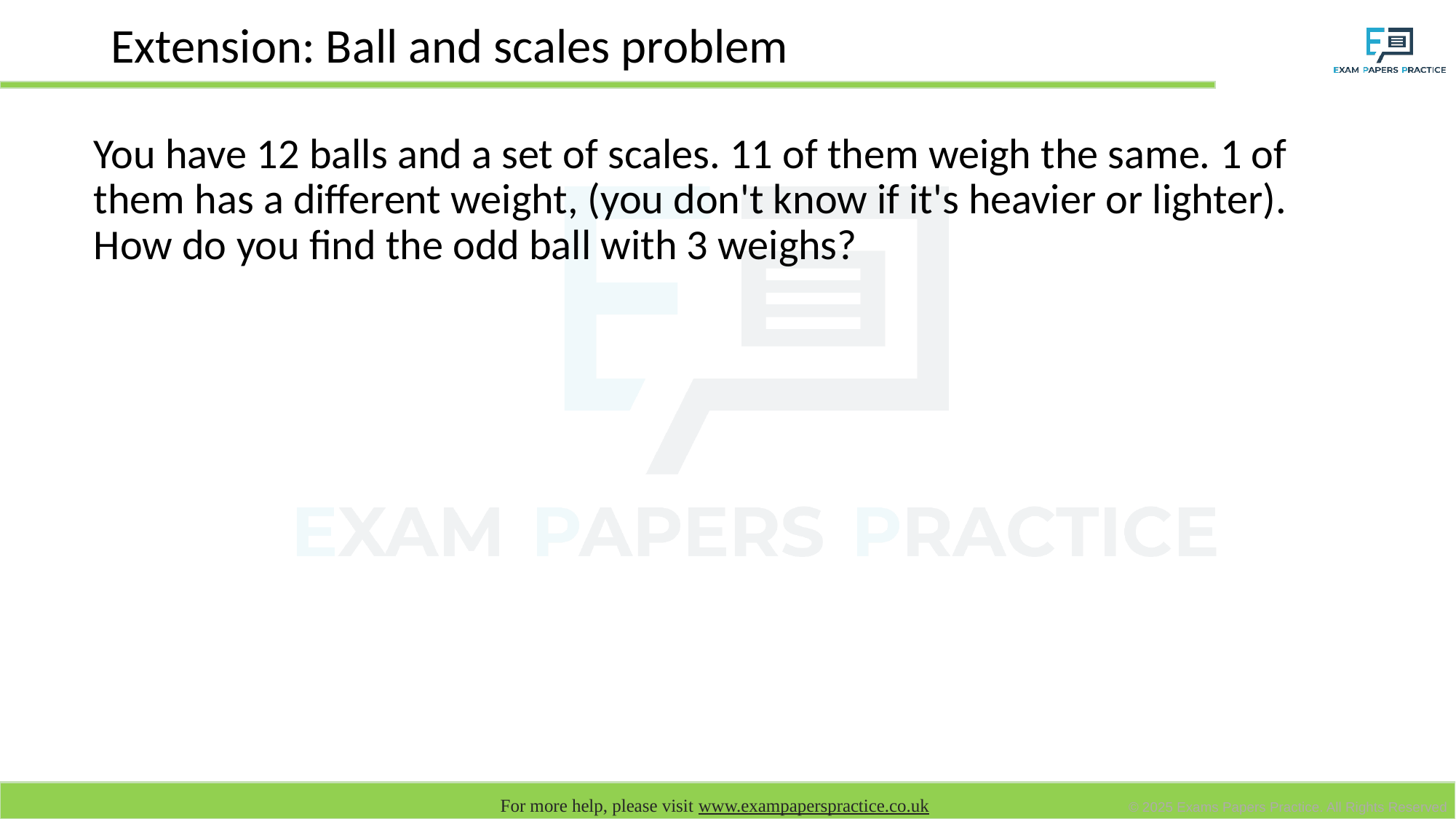

# Extension: Ball and scales problem
You have 12 balls and a set of scales. 11 of them weigh the same. 1 of them has a different weight, (you don't know if it's heavier or lighter). How do you find the odd ball with 3 weighs?